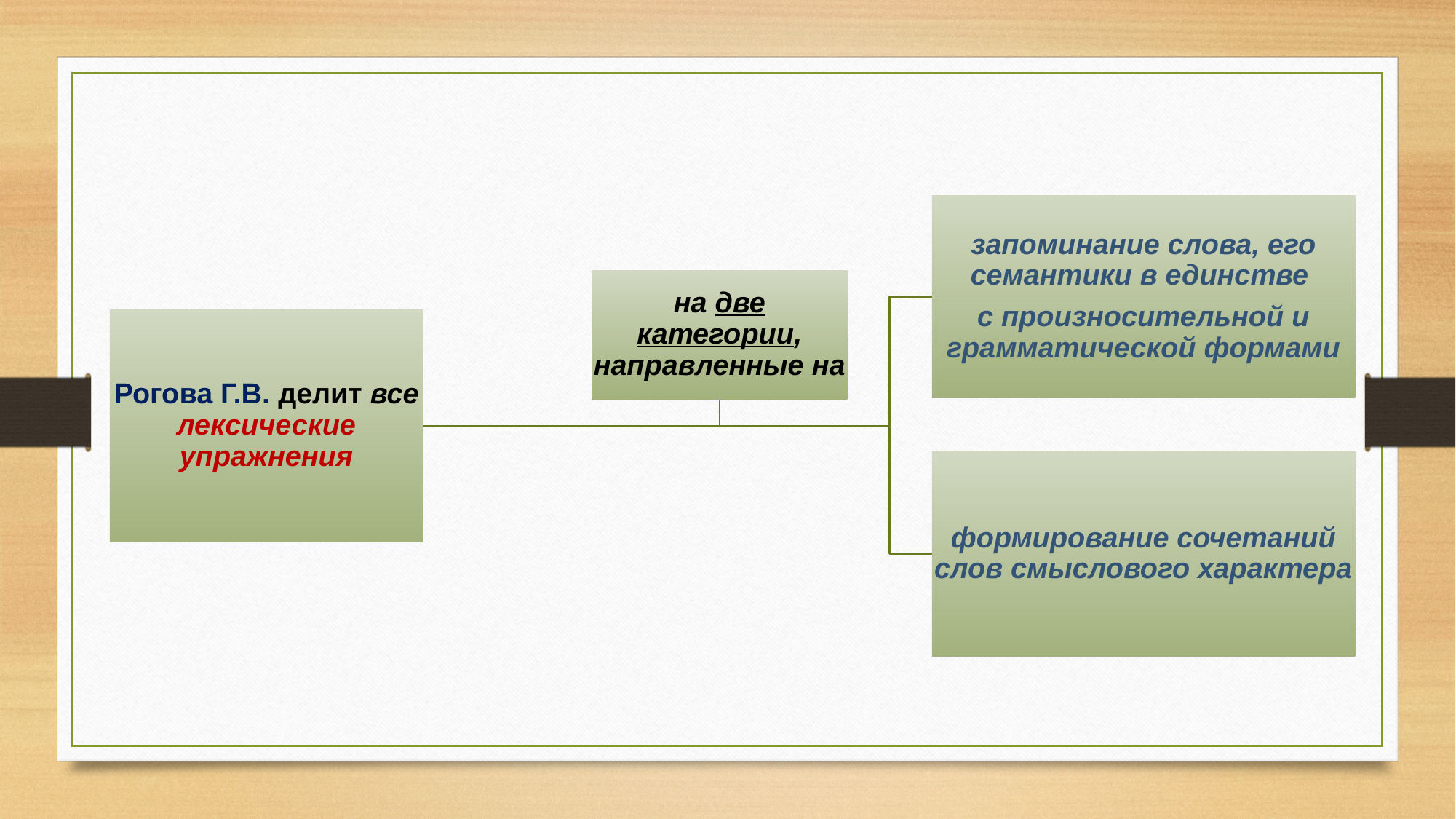

Рогова Г.В. делит все лексические упражнения
запоминание слова, его семантики в единстве
с произносительной и грамматической формами
формирование сочетаний слов смыслового характера
на две категории, направленные на